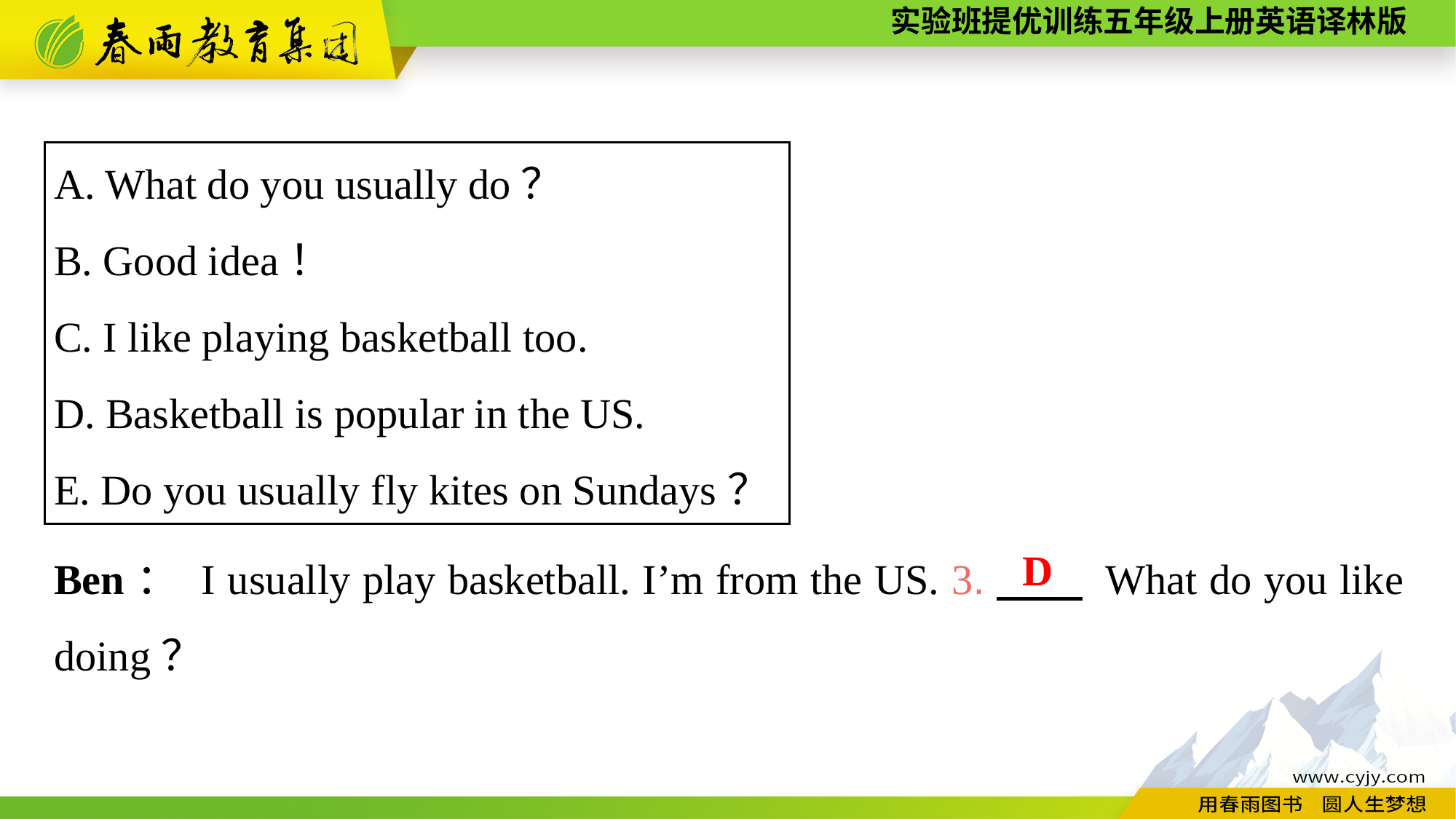

A. What do you usually do？
B. Good idea！
C. I like playing basketball too.
D. Basketball is popular in the US.
E. Do you usually fly kites on Sundays？

Ben： I usually play basketball. I’m from the US. 3.　　 What do you like doing？
D